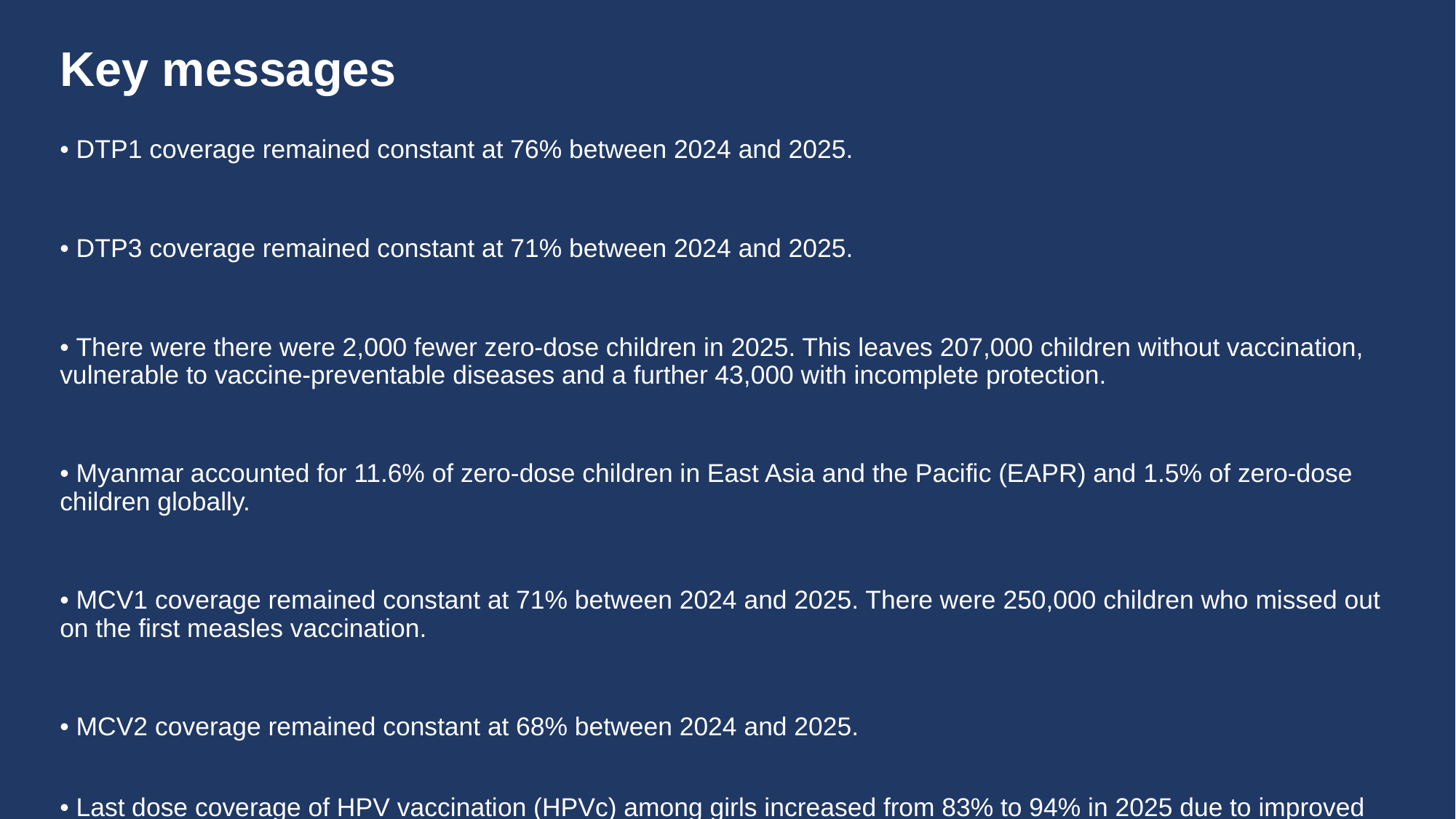

# Key messages
• DTP1 coverage remained constant at 76% between 2024 and 2025.

• DTP3 coverage remained constant at 71% between 2024 and 2025.

• There were there were 2,000 fewer zero-dose children in 2025. This leaves 207,000 children without vaccination, vulnerable to vaccine-preventable diseases and a further 43,000 with incomplete protection.

• Myanmar accounted for 11.6% of zero-dose children in East Asia and the Pacific (EAPR) and 1.5% of zero-dose children globally.

• MCV1 coverage remained constant at 71% between 2024 and 2025. There were 250,000 children who missed out on the first measles vaccination.

• MCV2 coverage remained constant at 68% between 2024 and 2025.

• Last dose coverage of HPV vaccination (HPVc) among girls increased from 83% to 94% in 2025 due to improved programme performance.